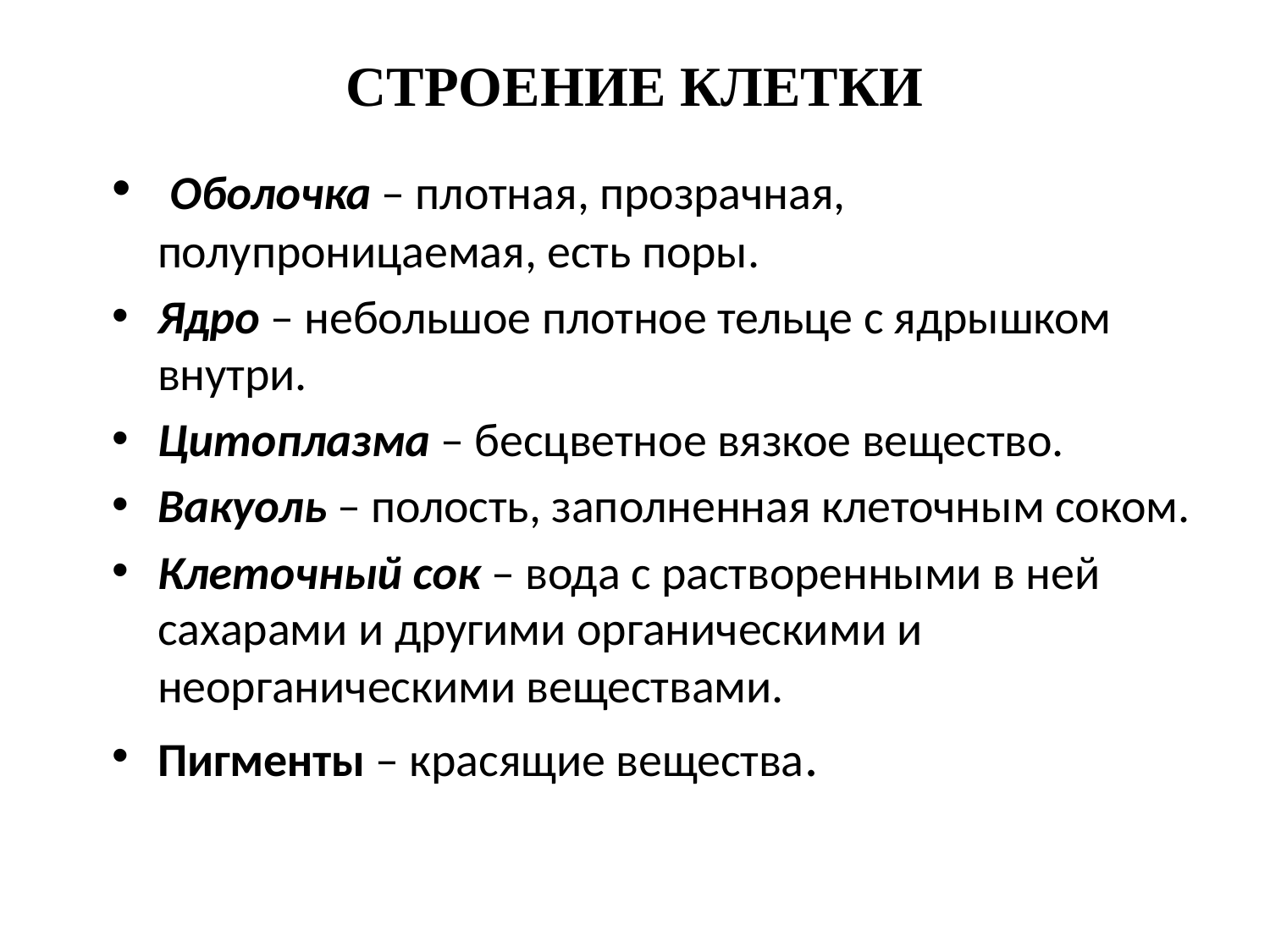

# СТРОЕНИЕ КЛЕТКИ
 Оболочка – плотная, прозрачная, полупроницаемая, есть поры.
Ядро – небольшое плотное тельце с ядрышком внутри.
Цитоплазма – бесцветное вязкое вещество.
Вакуоль – полость, заполненная клеточным соком.
Клеточный сок – вода с растворенными в ней сахарами и другими органическими и неорганическими веществами.
Пигменты – красящие вещества.